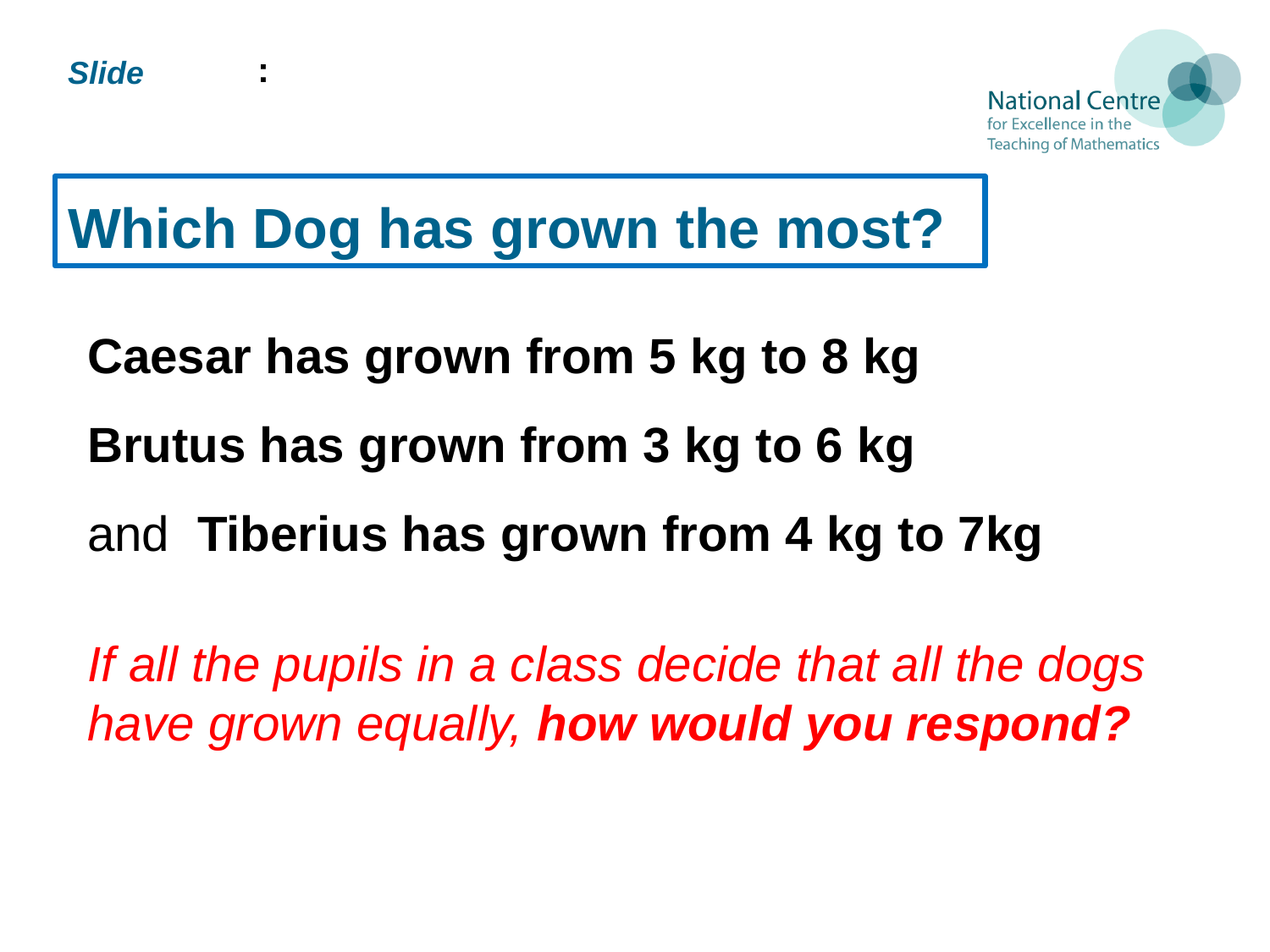

:
Slide
# Which Dog has grown the most?

Caesar has grown from 5 kg to 8 kg
Brutus has grown from 3 kg to 6 kg
and  Tiberius has grown from 4 kg to 7kg

If all the pupils in a class decide that all the dogs have grown equally, how would you respond?